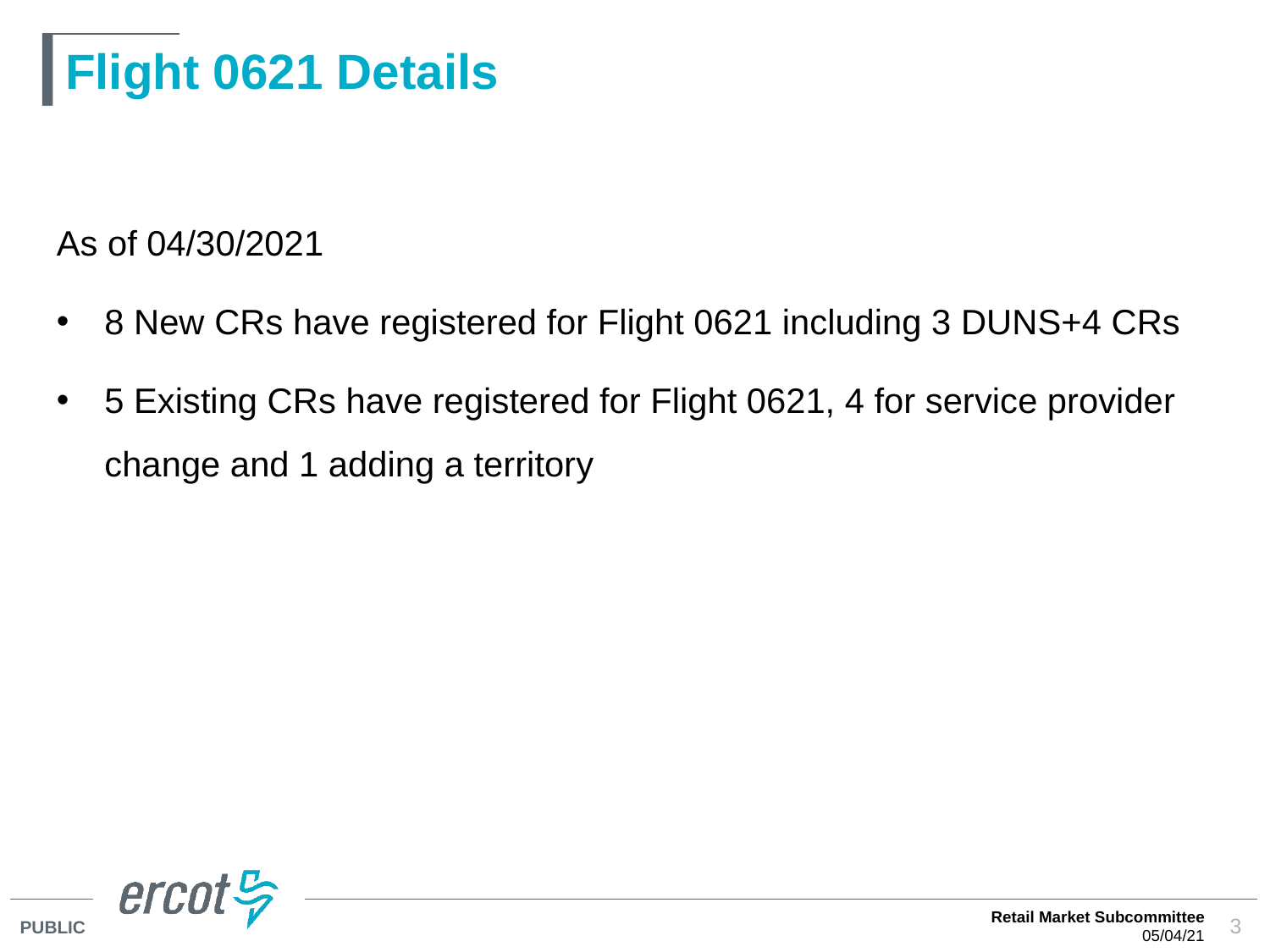

# Flight 0621 Details
As of 04/30/2021
8 New CRs have registered for Flight 0621 including 3 DUNS+4 CRs
5 Existing CRs have registered for Flight 0621, 4 for service provider change and 1 adding a territory

Retail Market Subcommittee
05/04/21
3